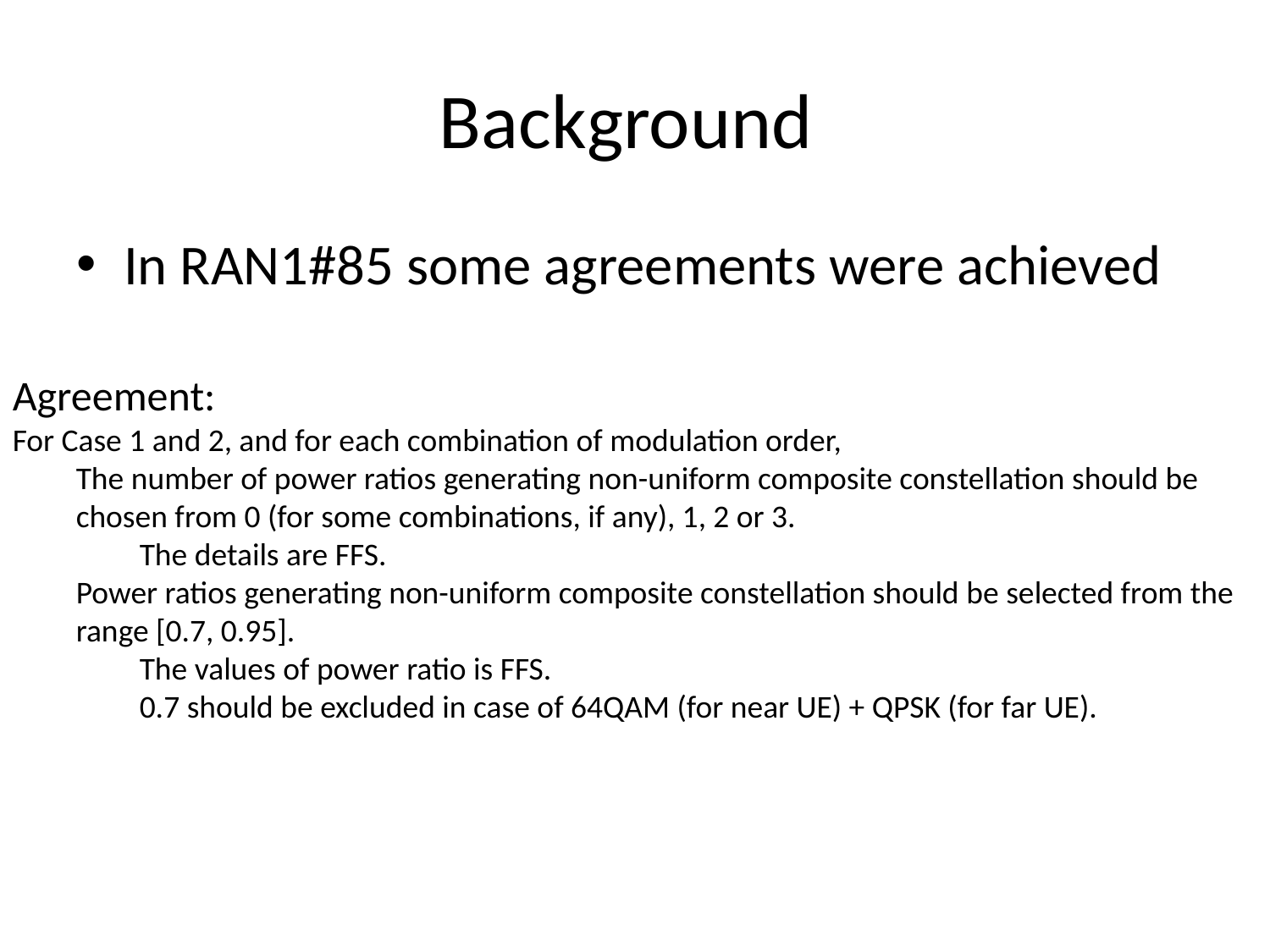

# Background
In RAN1#85 some agreements were achieved
Agreement:
For Case 1 and 2, and for each combination of modulation order,
The number of power ratios generating non-uniform composite constellation should be chosen from 0 (for some combinations, if any), 1, 2 or 3.
The details are FFS.
Power ratios generating non-uniform composite constellation should be selected from the range [0.7, 0.95].
The values of power ratio is FFS.
0.7 should be excluded in case of 64QAM (for near UE) + QPSK (for far UE).